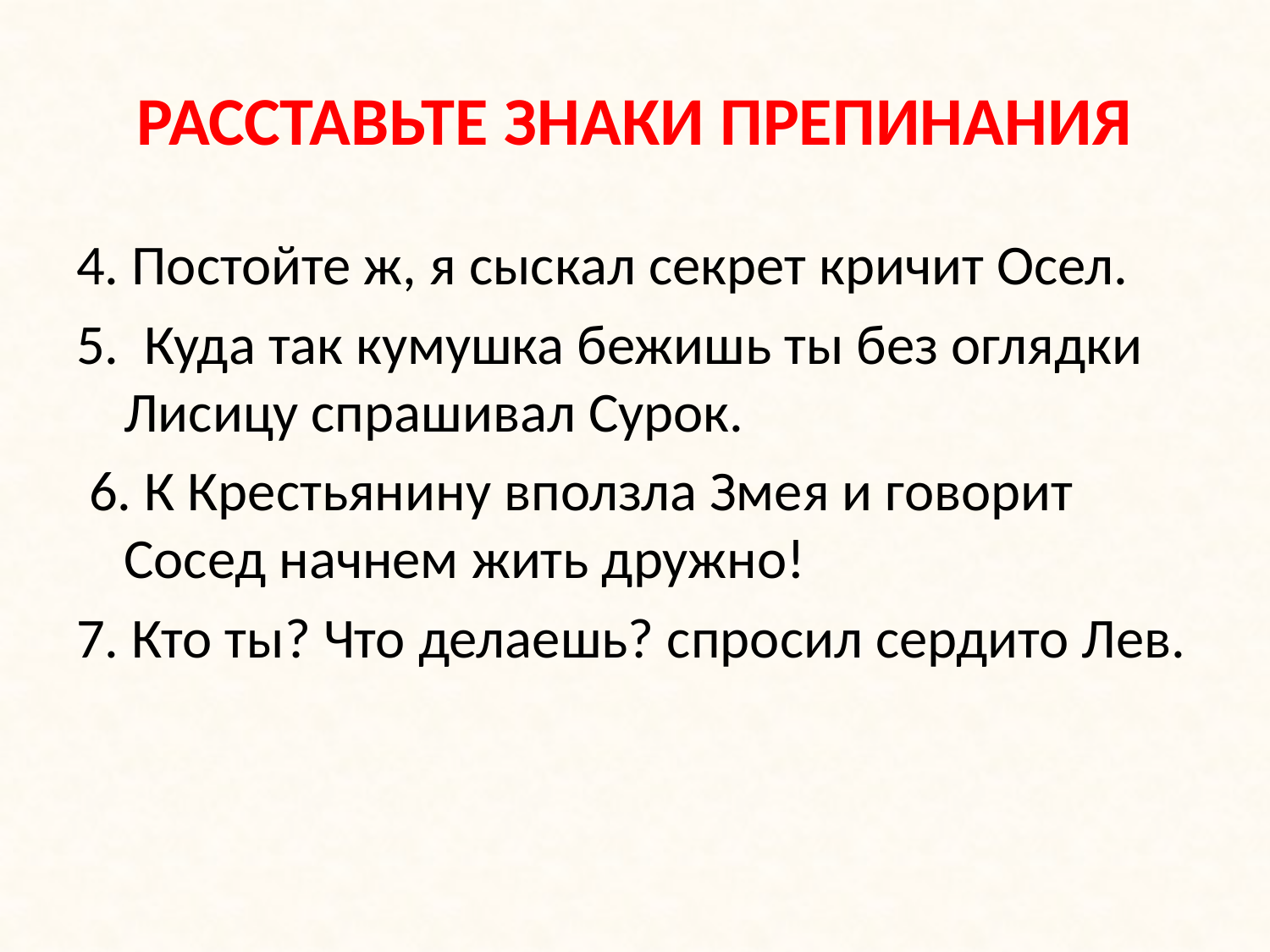

# РАССТАВЬТЕ ЗНАКИ ПРЕПИНАНИЯ
4. Постойте ж, я сыскал секрет кричит Осел.
5.  Куда так кумушка бежишь ты без оглядки  Лисицу спрашивал Сурок.
 6. К Крестьянину вползла Змея и говорит Сосед начнем жить дружно!
7. Кто ты? Что делаешь? спросил сердито Лев.